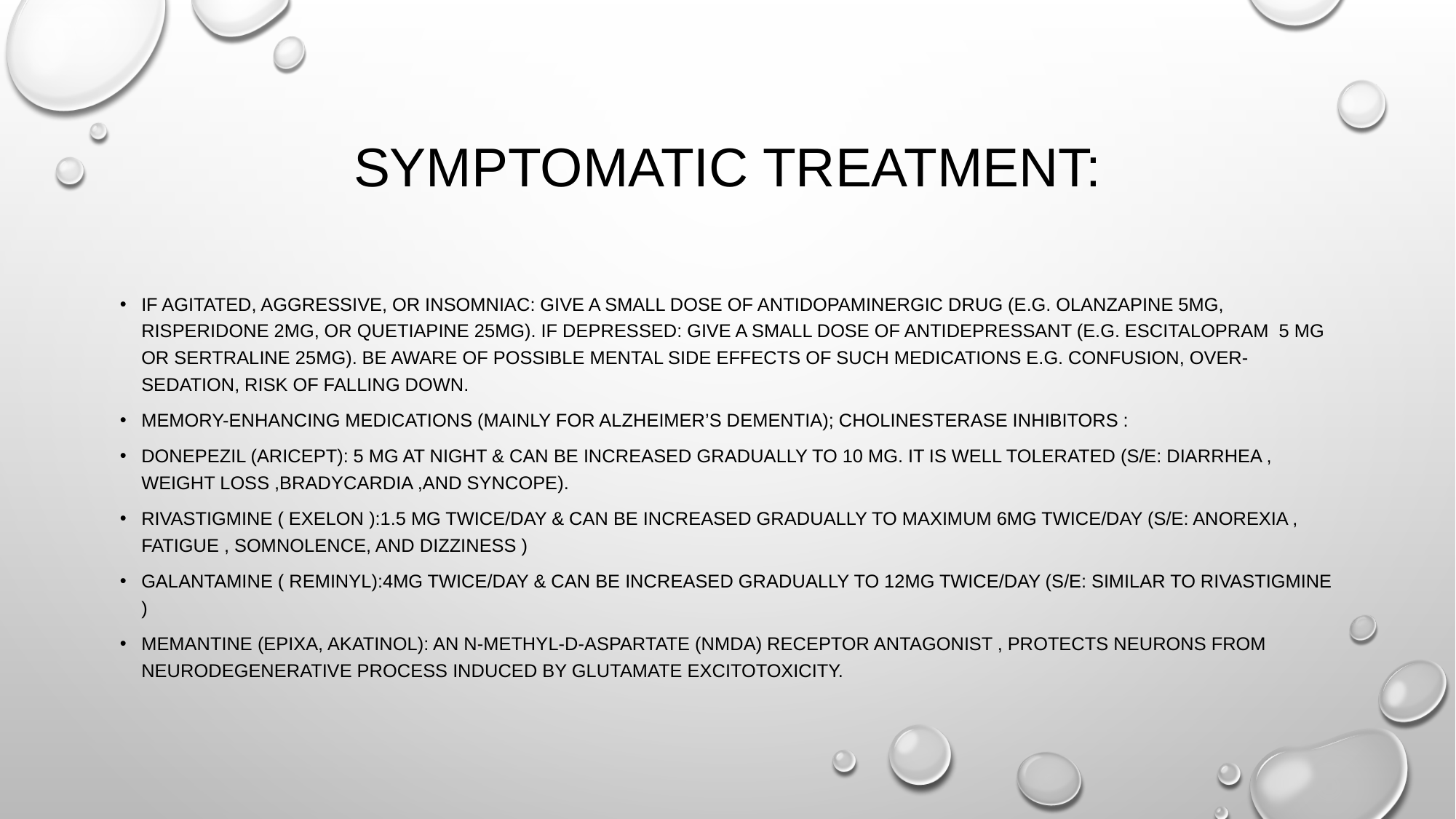

# Symptomatic treatment:
If agitated, aggressive, or insomniac: give a small dose of antidopaminergic drug (e.g. olanzapine 5mg, risperidone 2mg, or quetiapine 25mg). If depressed: give a small dose of antidepressant (e.g. escitalopram  5 mg or sertraline 25mg). Be aware of possible mental side effects of such medications e.g. confusion, over-sedation, risk of falling down.
Memory-enhancing medications (mainly for Alzheimer’s dementia); Cholinesterase Inhibitors :
Donepezil (Aricept): 5 mg at night & can be increased gradually to 10 mg. It is well tolerated (S/E: diarrhea , weight loss ,bradycardia ,and syncope).
Rivastigmine ( Exelon ):1.5 mg twice/day & can be increased gradually to maximum 6mg twice/day (S/E: anorexia , fatigue , somnolence, and dizziness )
Galantamine ( Reminyl):4mg twice/day & can be increased gradually to 12mg twice/day (S/E: similar to rivastigmine )
Memantine (Epixa, Akatinol): an N-methyl-D-aspartate (NMDA) receptor antagonist , protects neurons from neurodegenerative process induced by glutamate excitotoxicity.